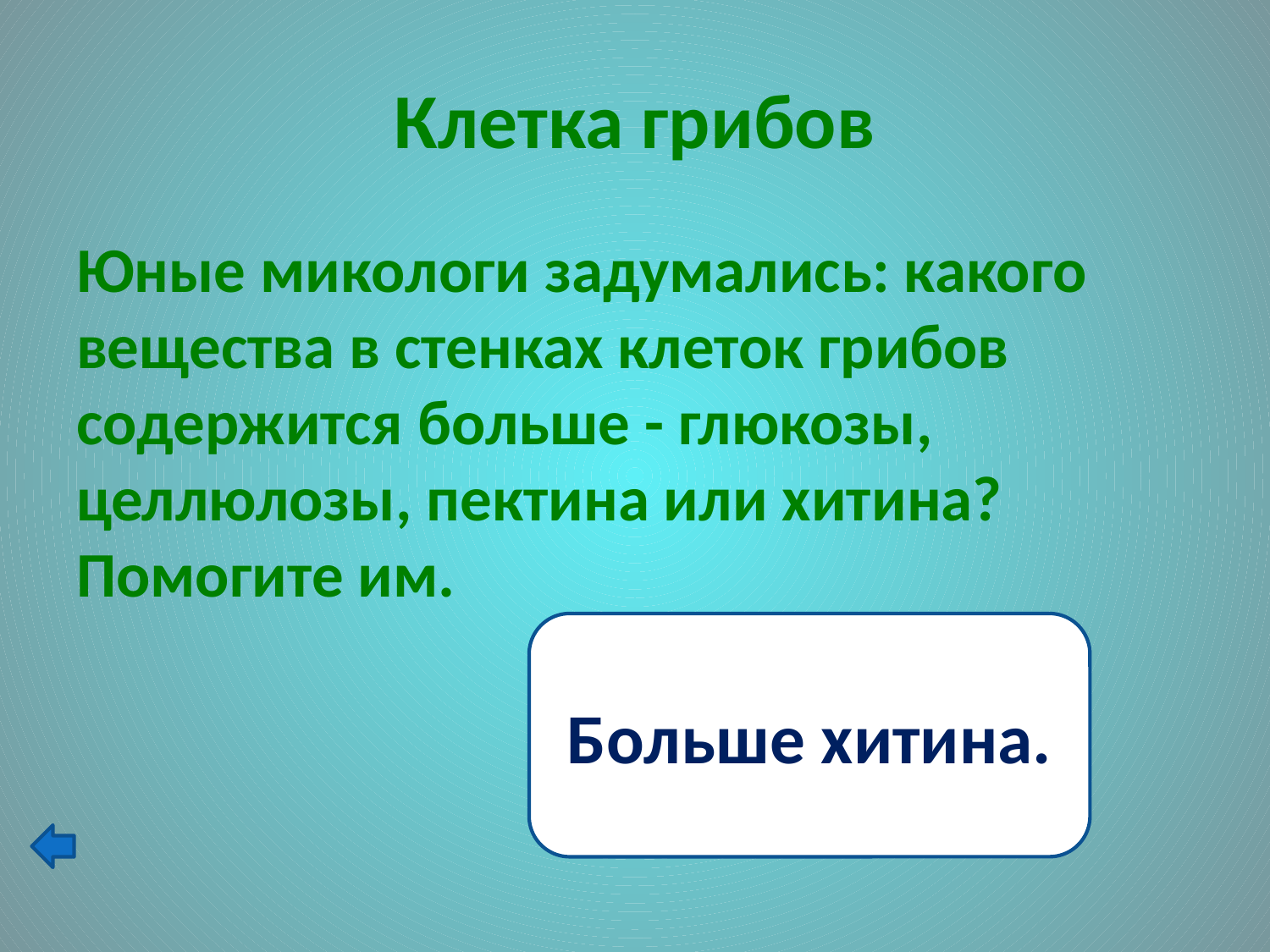

# Клетка грибов
Юные микологи задумались: какого  вещества в стенках клеток грибов содержится больше - глюкозы, целлюлозы, пектина или хитина? Помогите им.
Больше хитина.